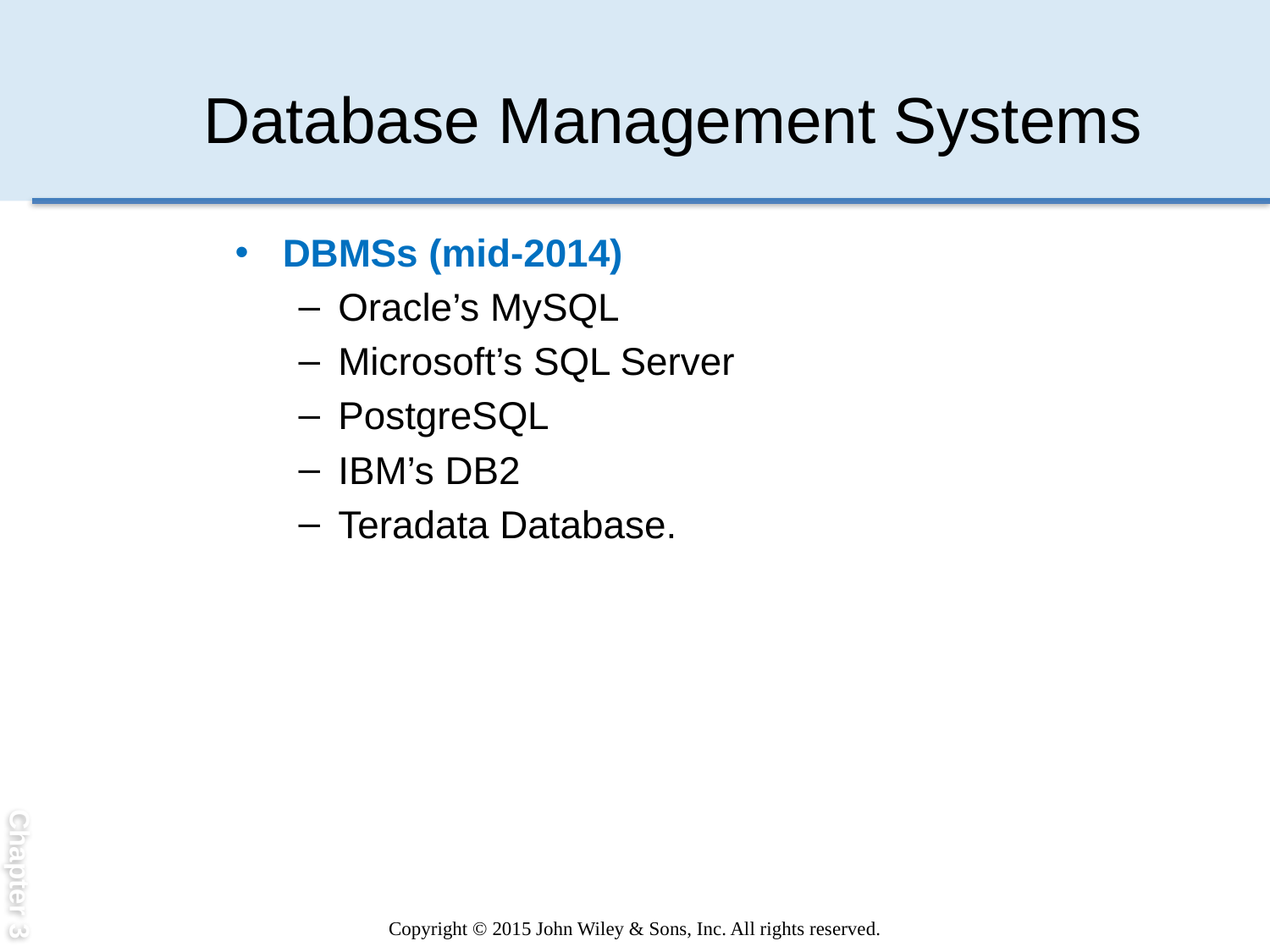

Chapter 3
# Database Management Systems
DBMSs (mid-2014)
Oracle’s MySQL
Microsoft’s SQL Server
PostgreSQL
IBM’s DB2
Teradata Database.